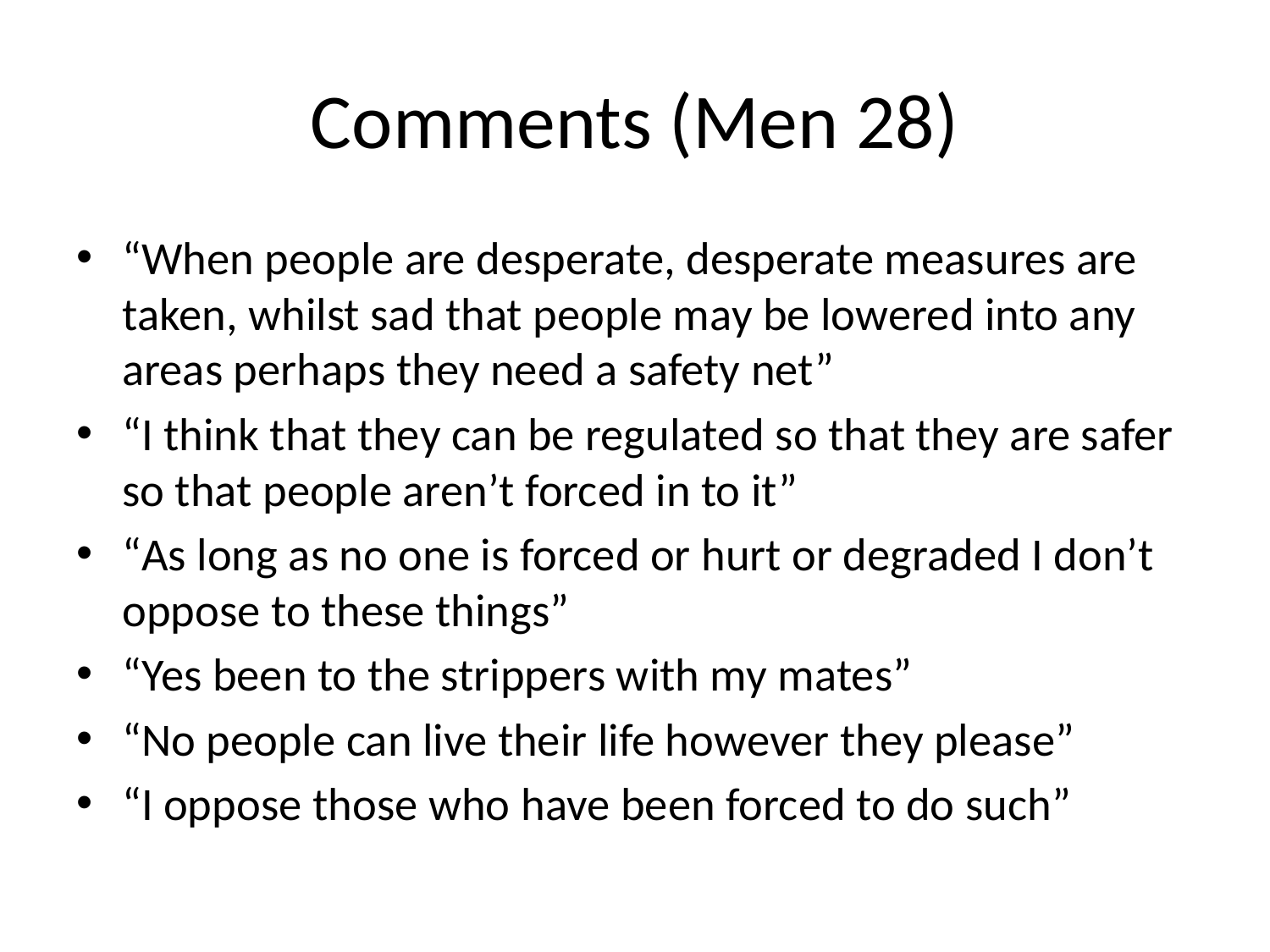

# Comments (Men 28)
“When people are desperate, desperate measures are taken, whilst sad that people may be lowered into any  areas perhaps they need a safety net”
“I think that they can be regulated so that they are safer so that people aren’t forced in to it”
“As long as no one is forced or hurt or degraded I don’t oppose to these things”
“Yes been to the strippers with my mates”
“No people can live their life however they please”
“I oppose those who have been forced to do such”